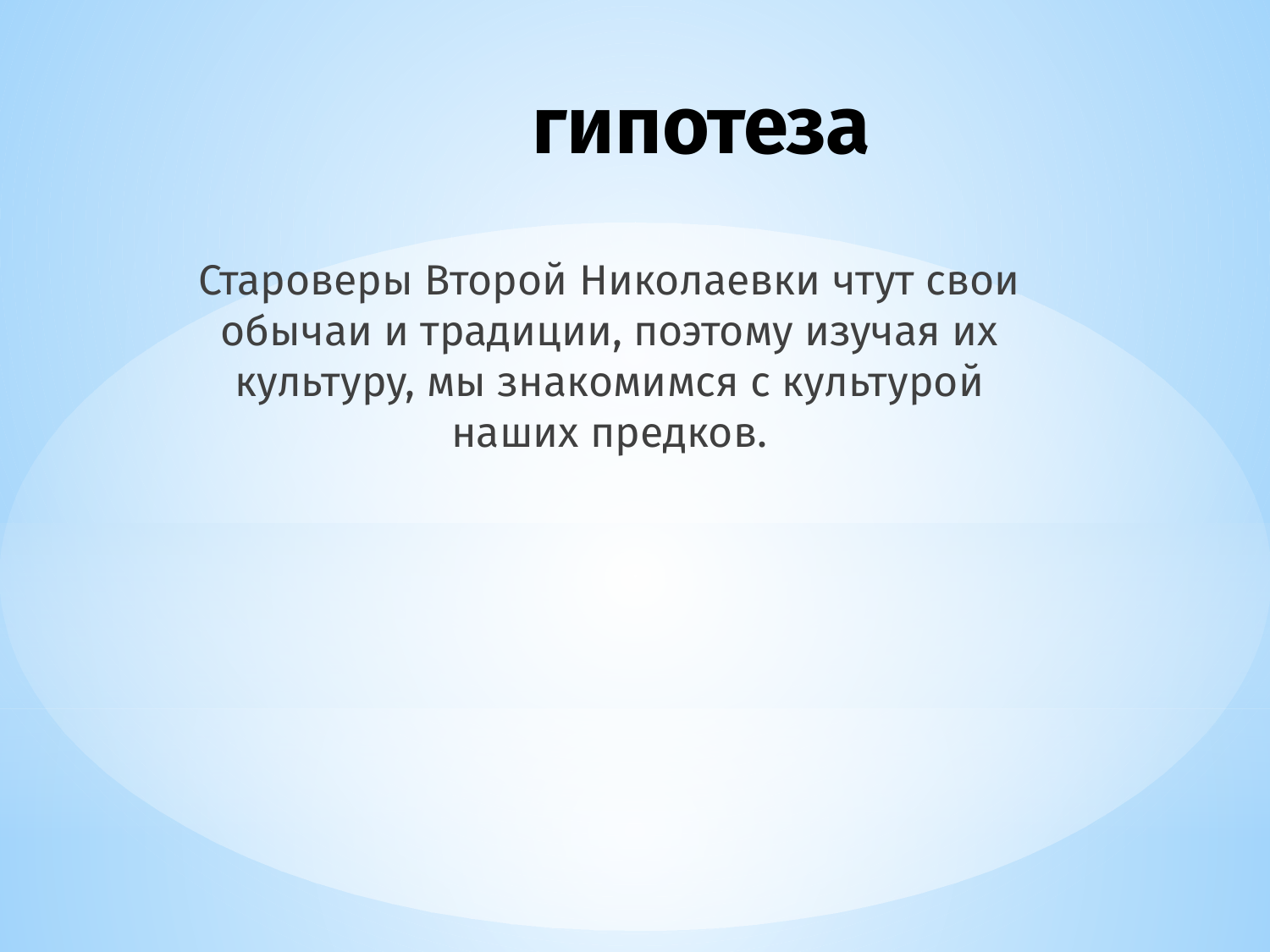

гипотеза
Староверы Второй Николаевки чтут свои обычаи и традиции, поэтому изучая их культуру, мы знакомимся с культурой наших предков.